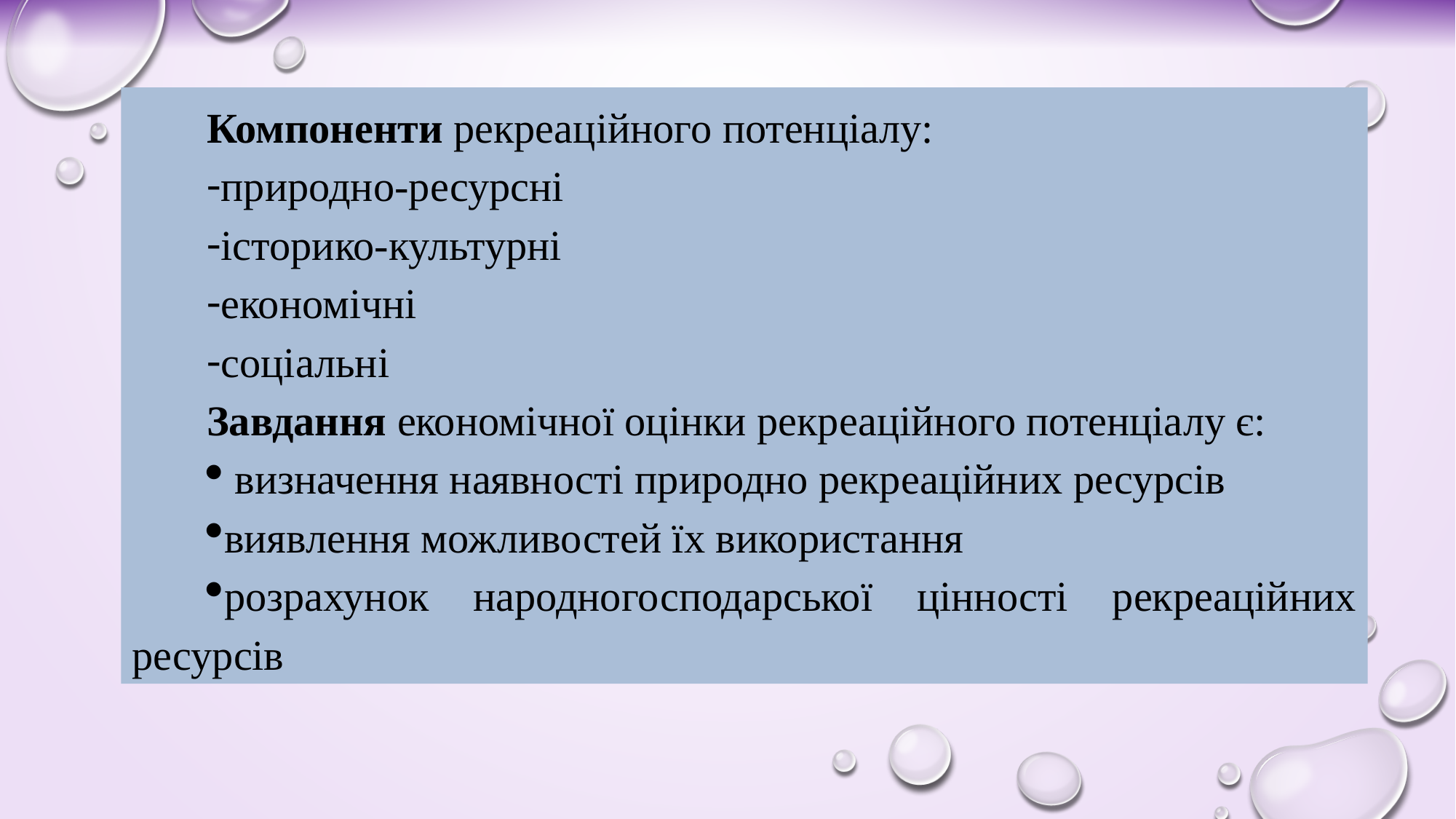

Компоненти рекреаційного потенціалу:
природно-ресурсні
історико-культурні
економічні
соціальні
Завдання економічної оцінки рекреаційного потенціалу є:
 визначення наявності природно рекреаційних ресурсів
виявлення можливостей їх використання
розрахунок народногосподарської цінності рекреаційних ресурсів